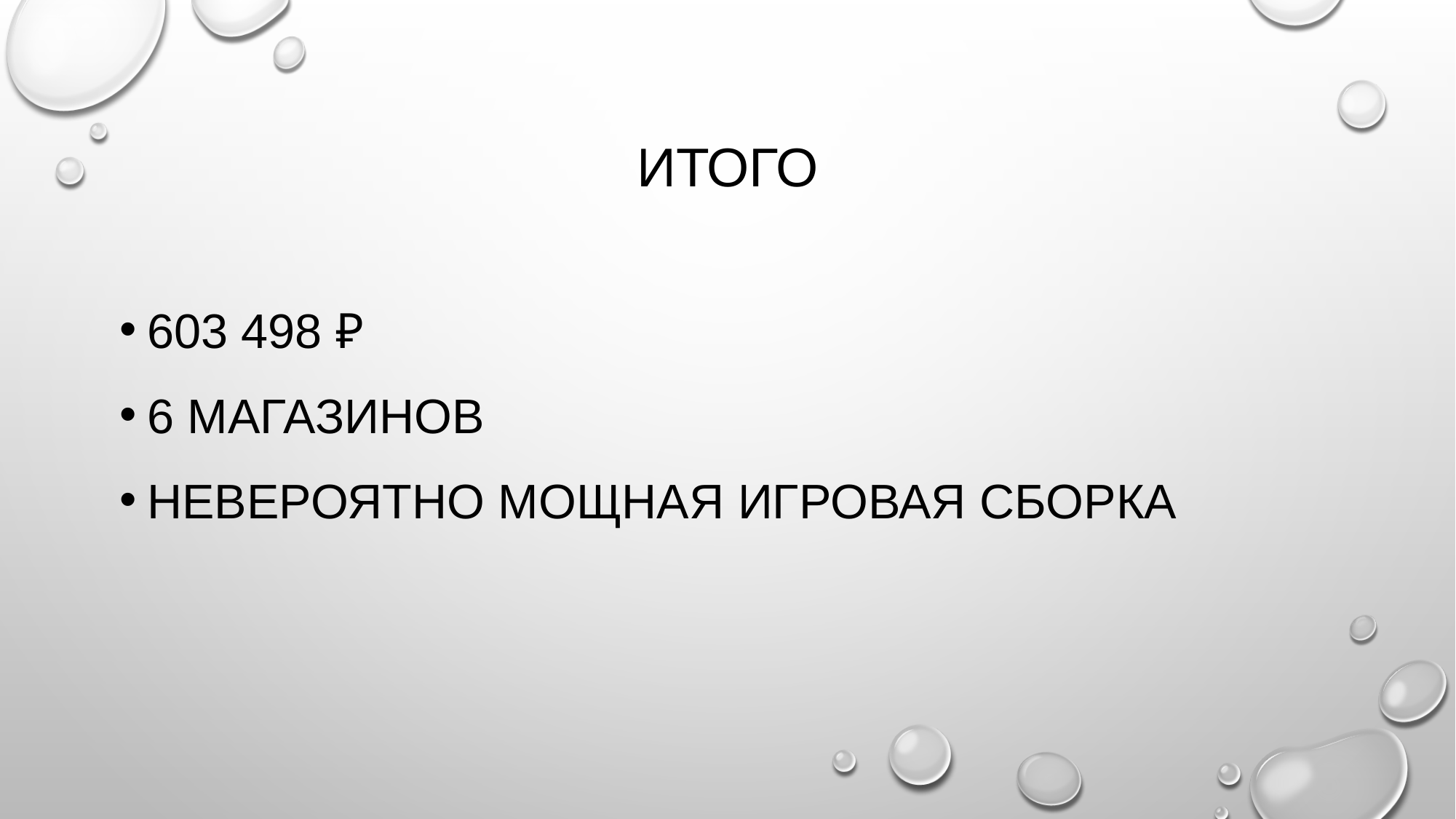

# итого
603 498 ₽
6 магазинов
Невероятно мощная игровая сборка